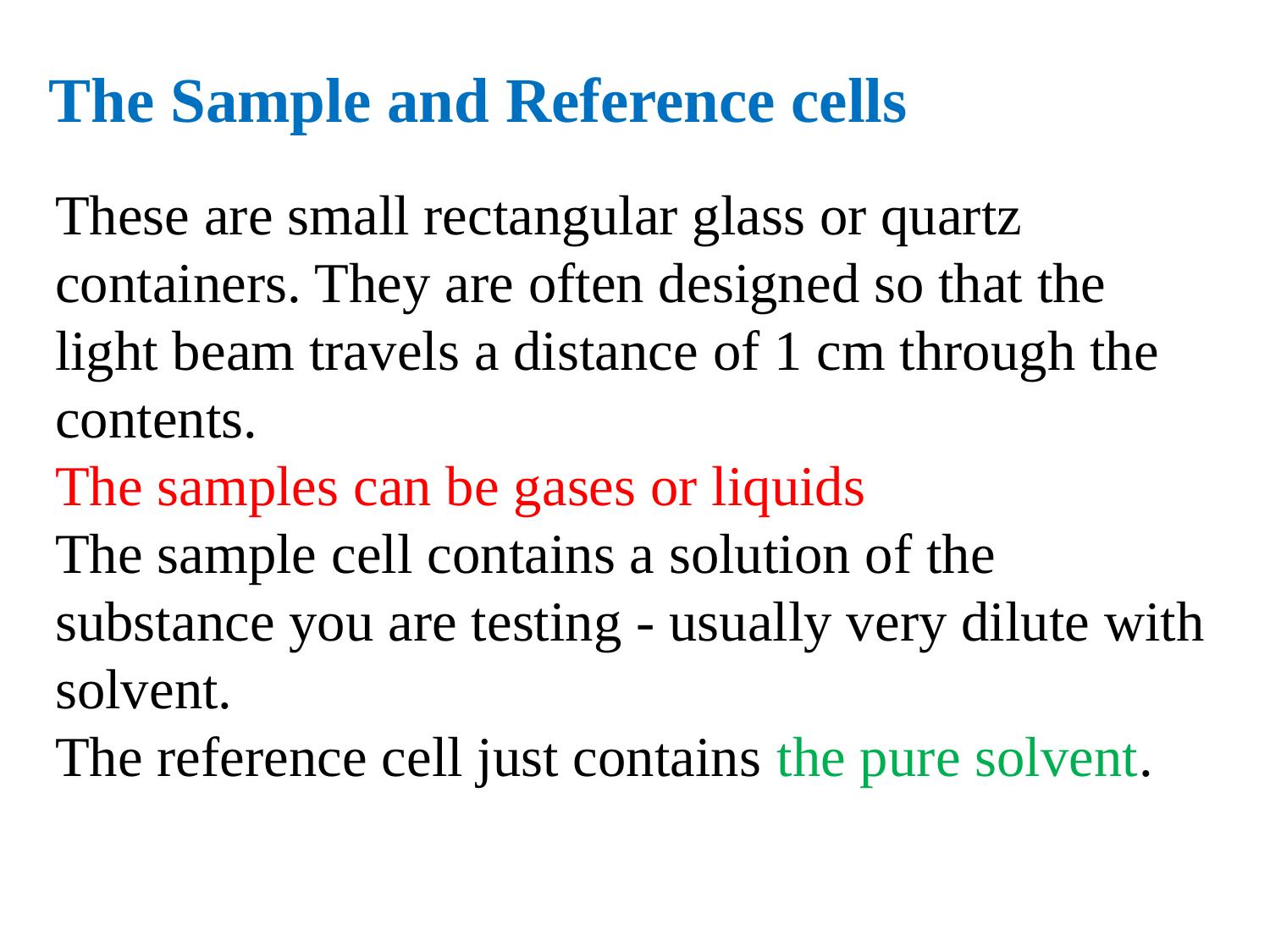

The Sample and Reference cells

These are small rectangular glass or quartz containers. They are often designed so that the light beam travels a distance of 1 cm through the contents.
The samples can be gases or liquids
The sample cell contains a solution of the substance you are testing - usually very dilute with solvent.
The reference cell just contains the pure solvent.